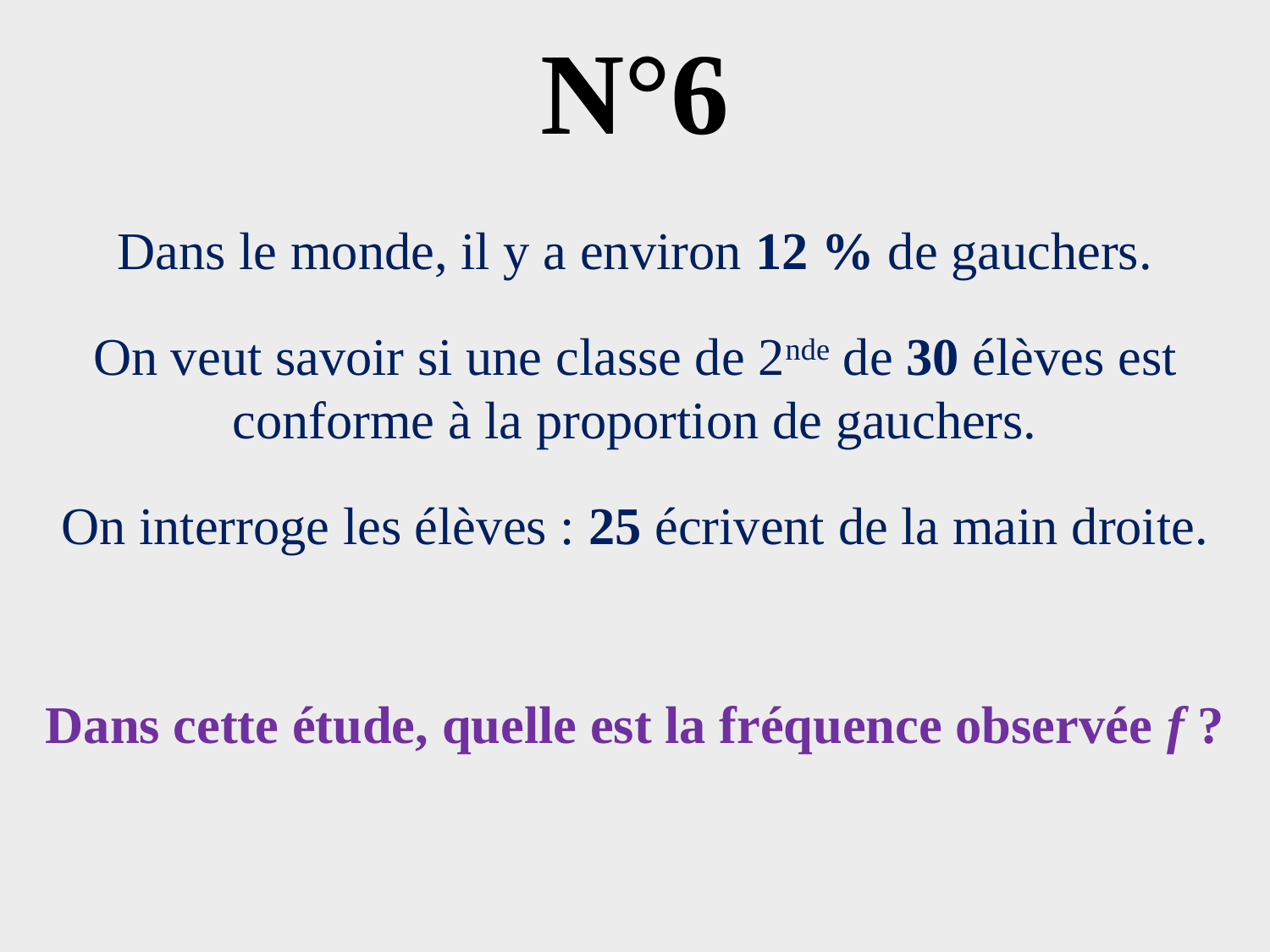

# N°6

Dans le monde, il y a environ 12 % de gauchers.

On veut savoir si une classe de 2nde de 30 élèves est conforme à la proportion de gauchers.

On interroge les élèves : 25 écrivent de la main droite.

Dans cette étude, quelle est la fréquence observée f ?